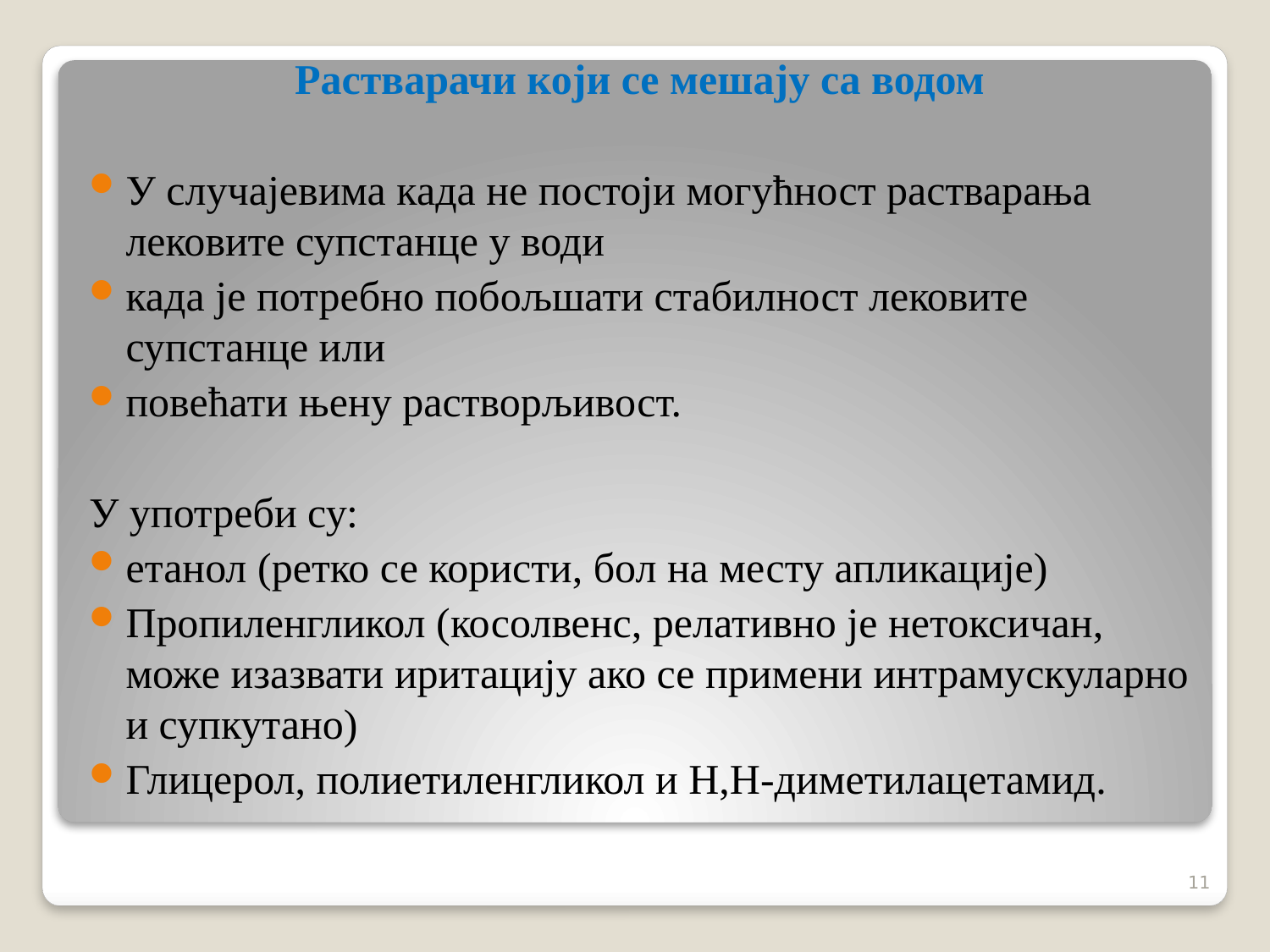

Растварачи који се мешају са водом

У случајевима када не постоји могућност растварања лековите супстанце у води
када је потребно побољшати стабилност лековите супстанце или
повећати њену растворљивост.

У употреби су:
етанол (ретко се користи, бол на месту апликације)
Пропиленгликол (косолвенс, релативно је нетоксичан, може изазвати иритацију ако се примени интрамускуларно и супкутано)
Глицерол, полиетиленгликол и Н,Н-диметилацетамид.

11